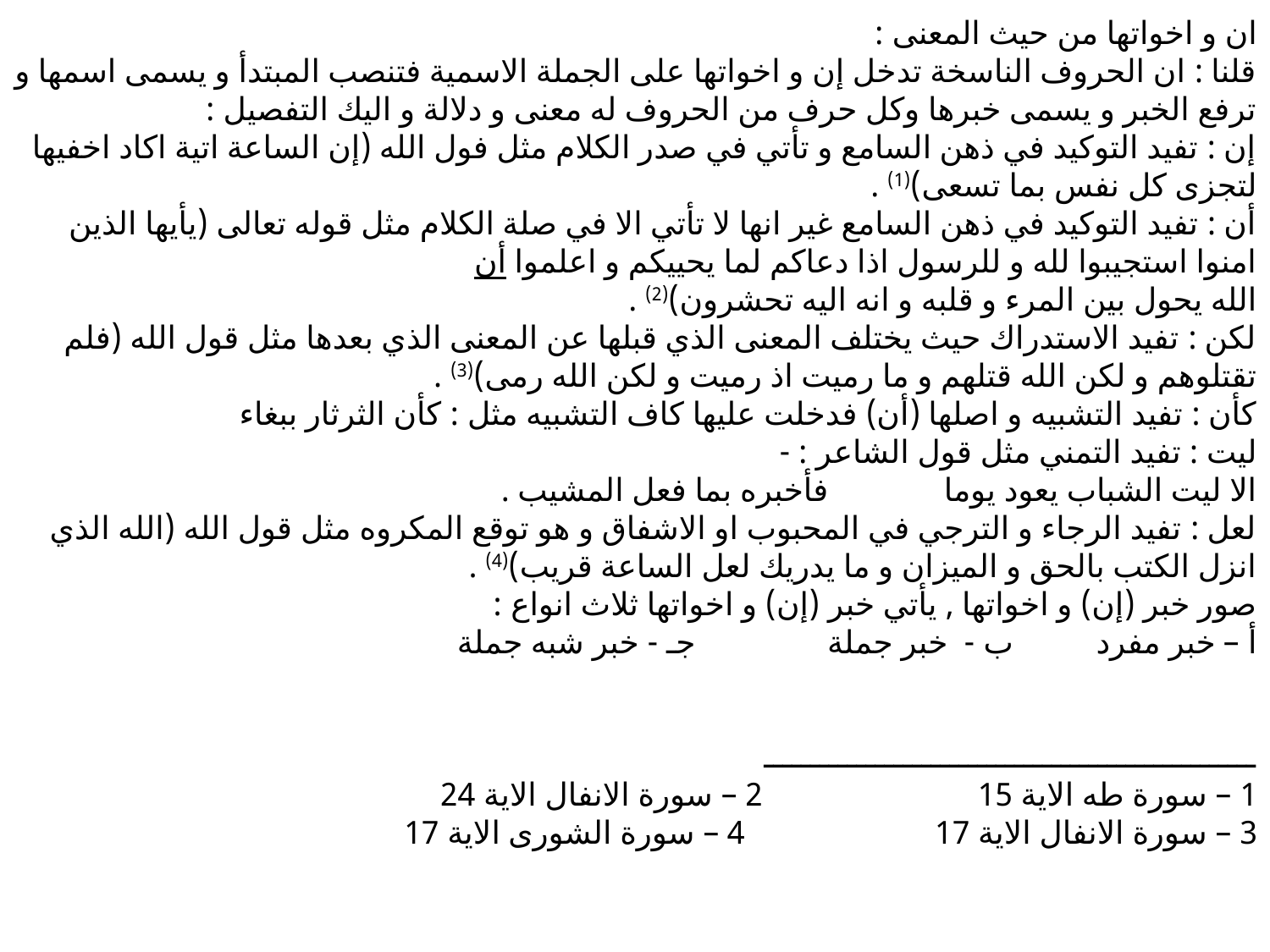

ان و اخواتها من حيث المعنى :
قلنا : ان الحروف الناسخة تدخل إن و اخواتها على الجملة الاسمية فتنصب المبتدأ و يسمى اسمها و ترفع الخبر و يسمى خبرها وكل حرف من الحروف له معنى و دلالة و اليك التفصيل :
إن : تفيد التوكيد في ذهن السامع و تأتي في صدر الكلام مثل فول الله (إن الساعة اتية اكاد اخفيها لتجزى كل نفس بما تسعى)(1) .
أن : تفيد التوكيد في ذهن السامع غير انها لا تأتي الا في صلة الكلام مثل قوله تعالى (يأيها الذين امنوا استجيبوا لله و للرسول اذا دعاكم لما يحييكم و اعلموا أن
الله يحول بين المرء و قلبه و انه اليه تحشرون)(2) .
لكن : تفيد الاستدراك حيث يختلف المعنى الذي قبلها عن المعنى الذي بعدها مثل قول الله (فلم تقتلوهم و لكن الله قتلهم و ما رميت اذ رميت و لكن الله رمى)(3) .
كأن : تفيد التشبيه و اصلها (أن) فدخلت عليها كاف التشبيه مثل : كأن الثرثار ببغاء
ليت : تفيد التمني مثل قول الشاعر : -
الا ليت الشباب يعود يوما              فأخبره بما فعل المشيب .
لعل : تفيد الرجاء و الترجي في المحبوب او الاشفاق و هو توقع المكروه مثل قول الله (الله الذي انزل الكتب بالحق و الميزان و ما يدريك لعل الساعة قريب)(4) .
صور خبر (إن) و اخواتها , يأتي خبر (إن) و اخواتها ثلاث انواع :
أ – خبر مفرد          ب -  خبر جملة                جـ - خبر شبه جملة

ـــــــــــــــــــــــــــــــــــــــــــــــــــــ
1 – سورة طه الاية 15                          2 – سورة الانفال الاية 24
3 – سورة الانفال الاية 17                       4 – سورة الشورى الاية 17